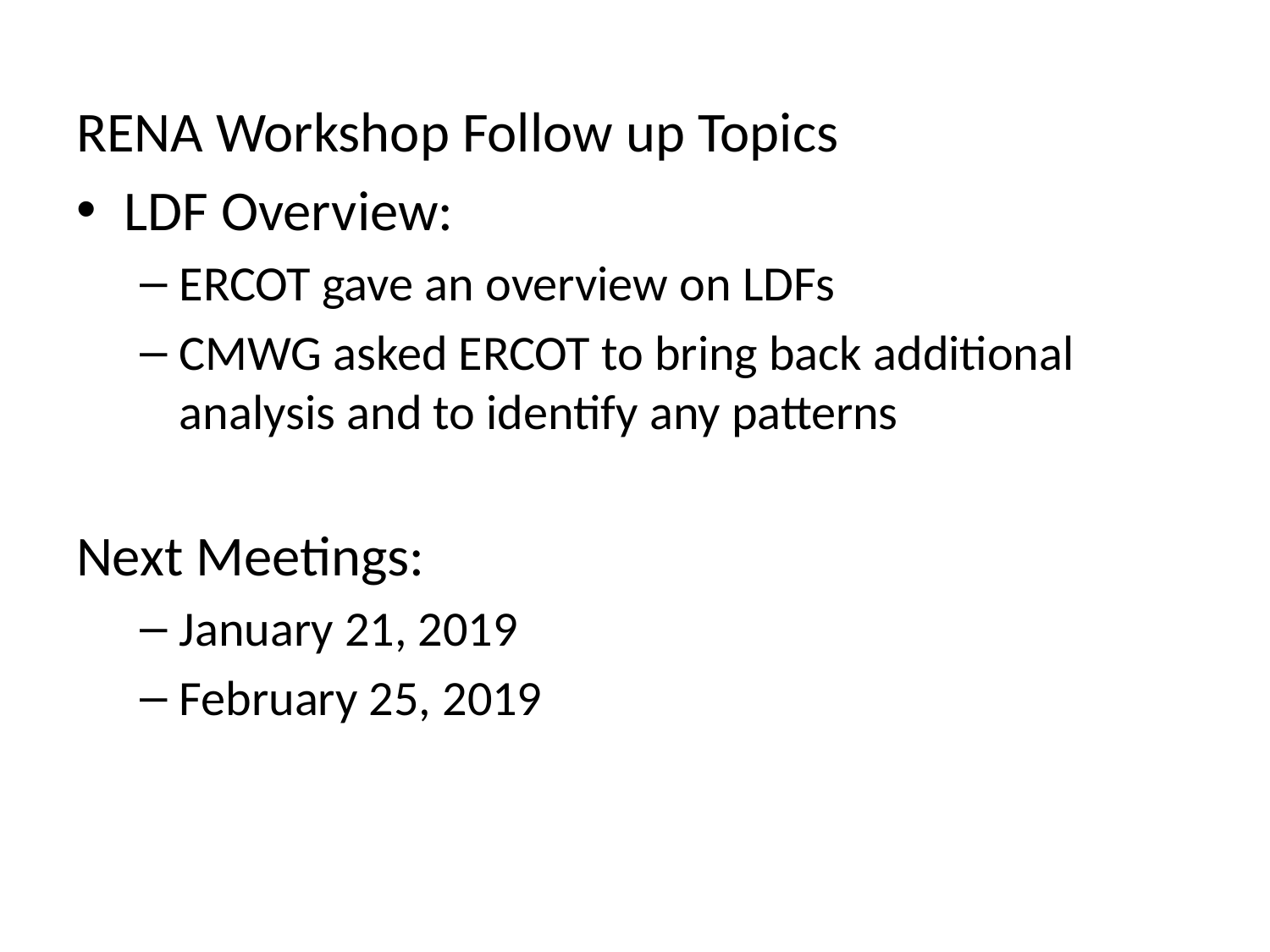

RENA Workshop Follow up Topics
LDF Overview:
ERCOT gave an overview on LDFs
CMWG asked ERCOT to bring back additional analysis and to identify any patterns

Next Meetings:
January 21, 2019
February 25, 2019